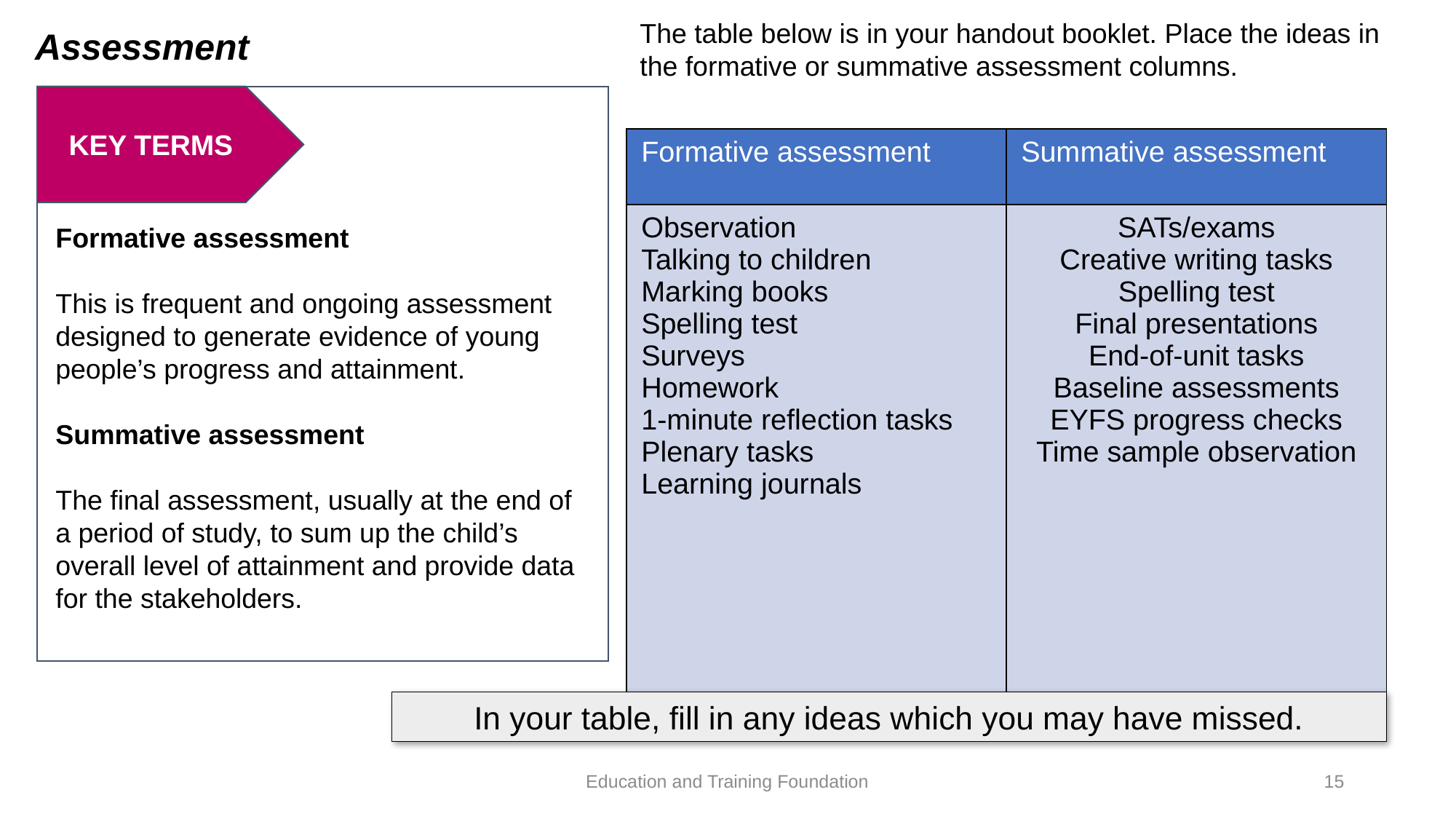

Assessment
The table below is in your handout booklet. Place the ideas in the formative or summative assessment columns.

KEY TERMS
Formative assessment

This is frequent and ongoing assessment designed to generate evidence of young people’s progress and attainment.

Summative assessment

The final assessment, usually at the end of a period of study, to sum up the child’s overall level of attainment and provide data for the stakeholders.
| Formative assessment | Summative assessment |
| --- | --- |
| Observation Talking to children Marking books Spelling test Surveys Homework 1-minute reflection tasks Plenary tasks Learning journals | SATs/exams Creative writing tasks Spelling test Final presentations End-of-unit tasks Baseline assessments EYFS progress checks Time sample observation |
In your table, fill in any ideas which you may have missed.
Education and Training Foundation
15